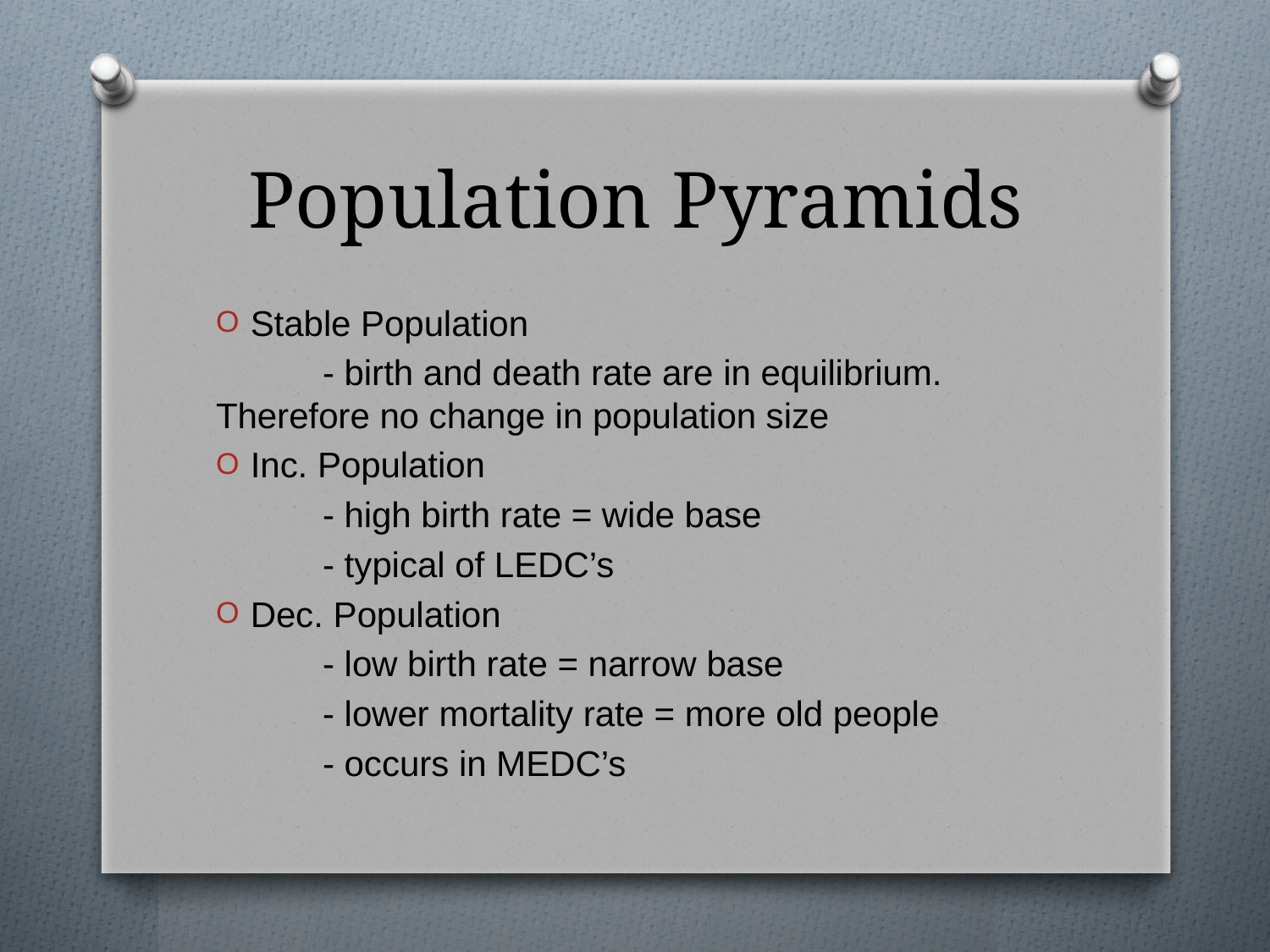

# Population Pyramids
Stable Population
	- birth and death rate are in equilibrium. Therefore no change in population size
Inc. Population
	- high birth rate = wide base
	- typical of LEDC’s
Dec. Population
	- low birth rate = narrow base
	- lower mortality rate = more old people
	- occurs in MEDC’s